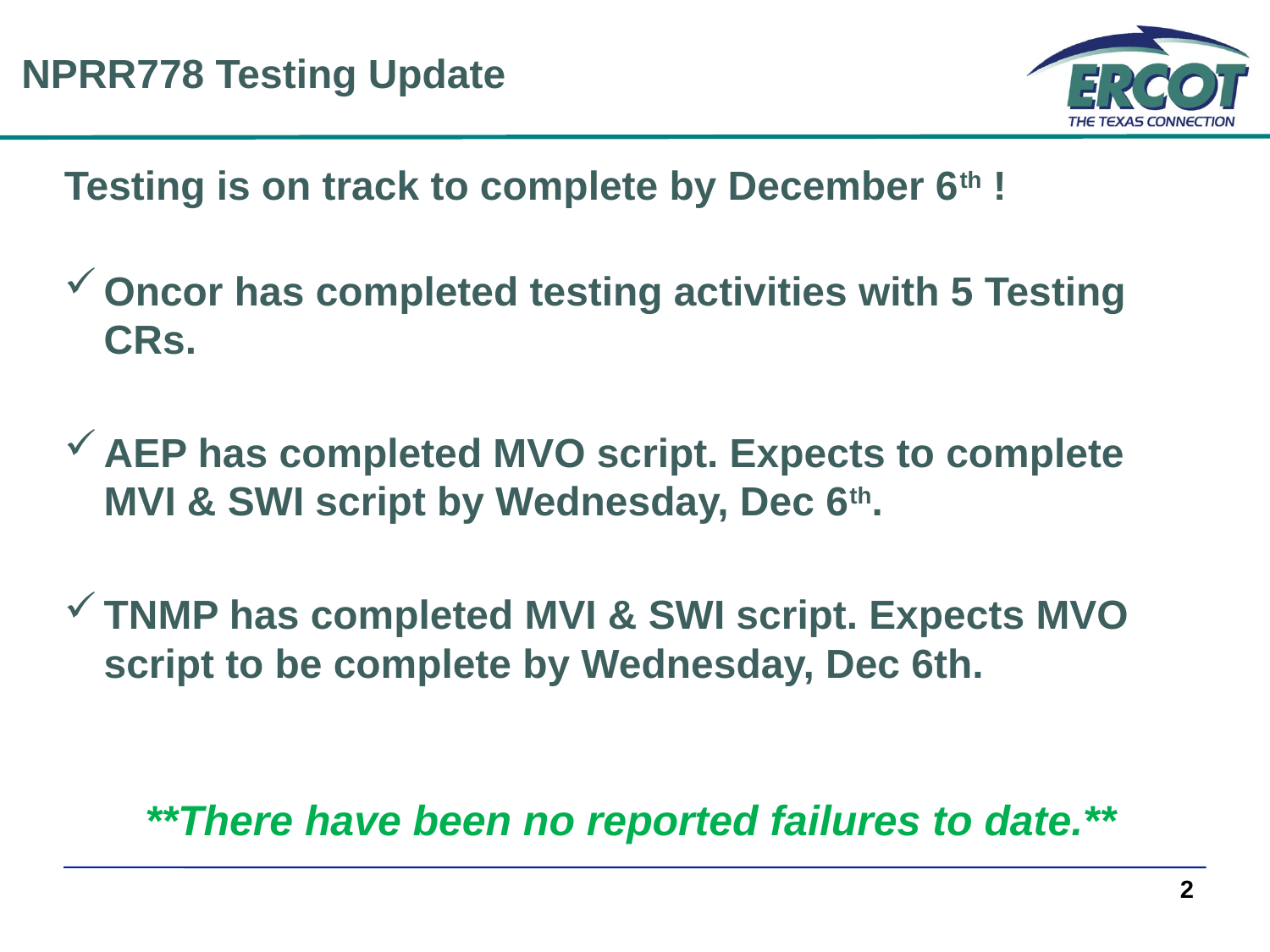

NPRR778 Testing Update
Testing is on track to complete by December 6th !
Oncor has completed testing activities with 5 Testing CRs.

AEP has completed MVO script. Expects to complete MVI & SWI script by Wednesday, Dec 6th.

TNMP has completed MVI & SWI script. Expects MVO script to be complete by Wednesday, Dec 6th.

**There have been no reported failures to date.**

2